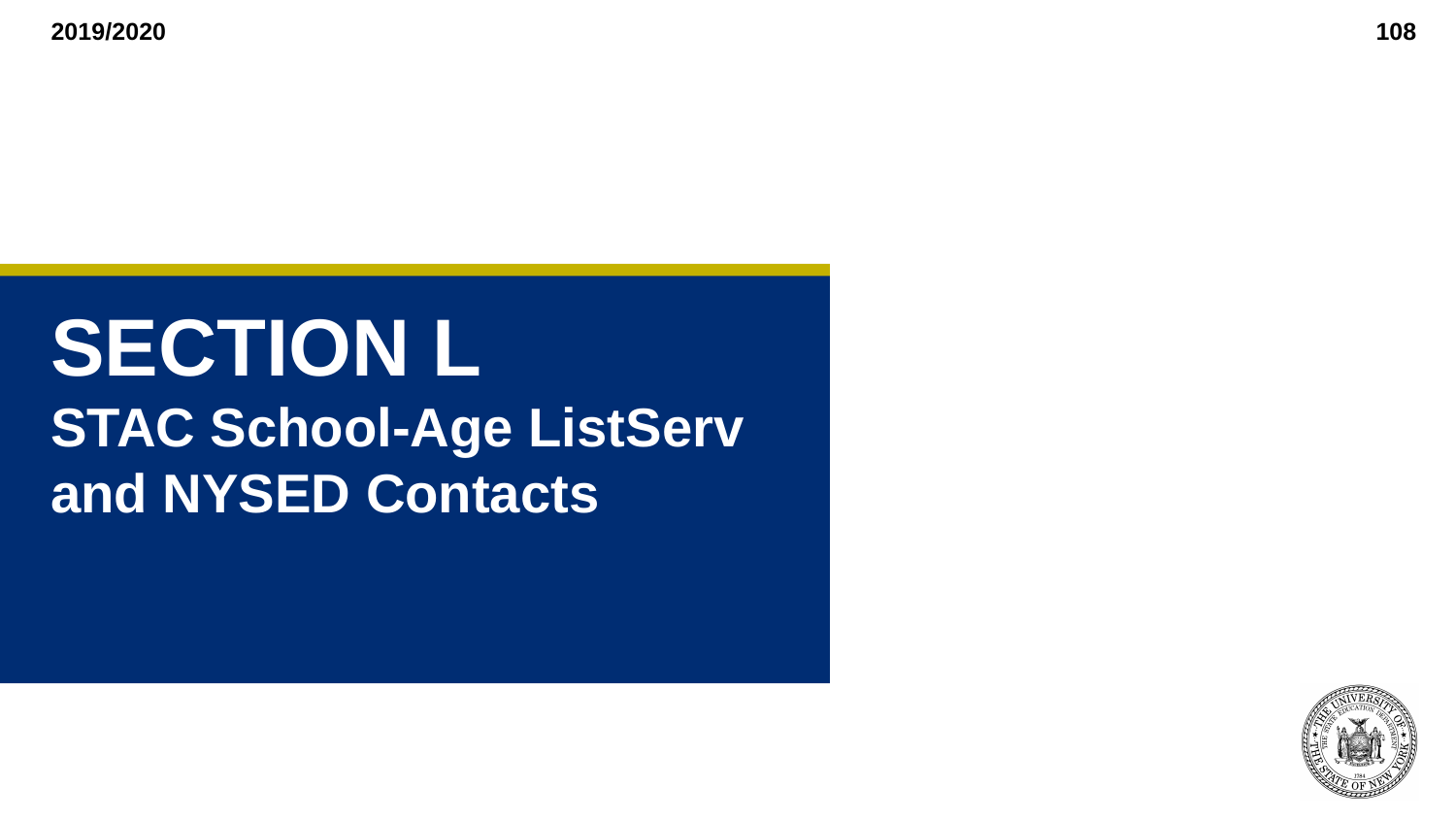

# SECTION L STAC School-Age ListServ and NYSED Contacts